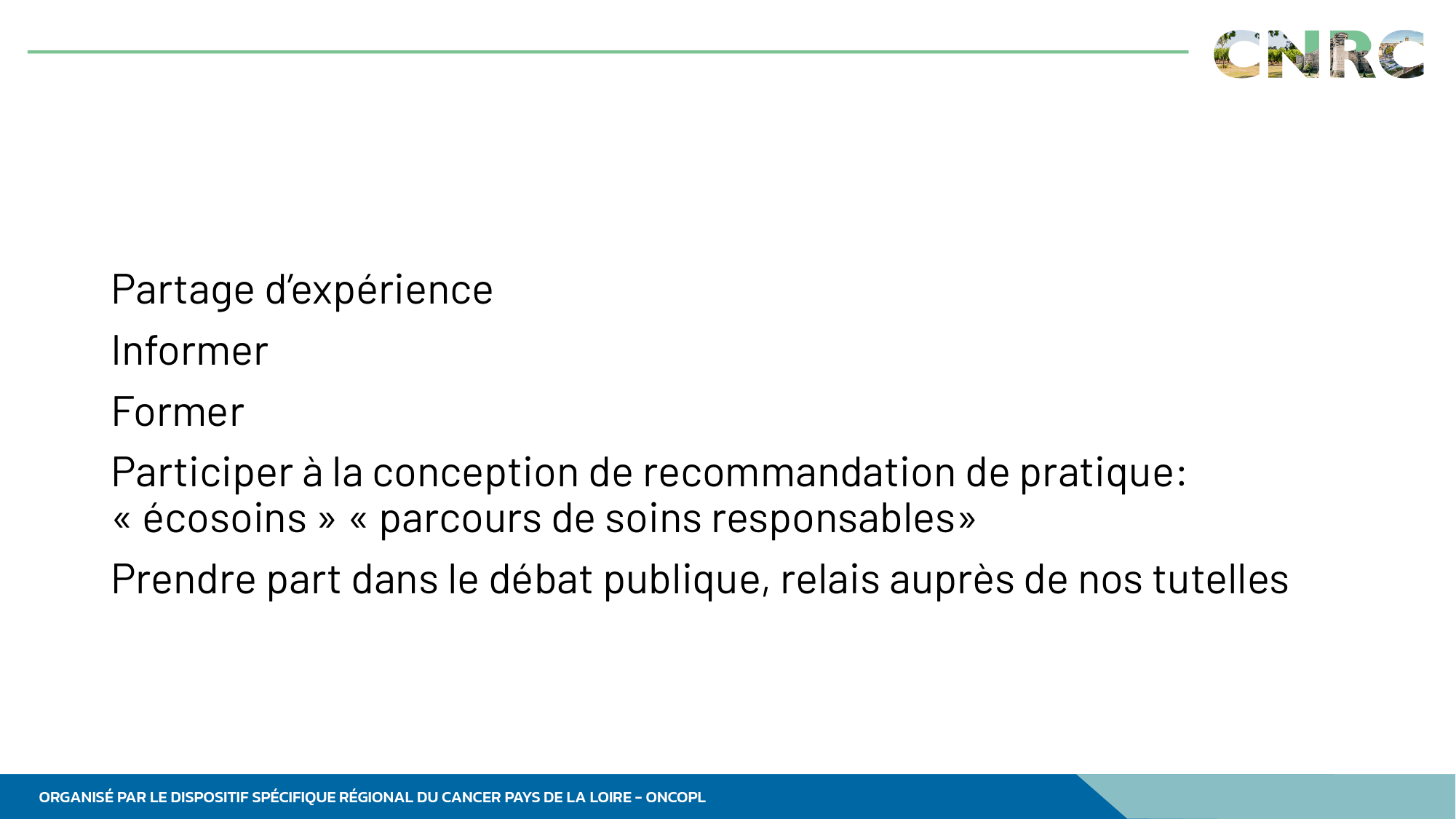

#
Partage d’expérience
Informer
Former
Participer à la conception de recommandation de pratique: « écosoins » « parcours de soins responsables»
Prendre part dans le débat publique, relais auprès de nos tutelles